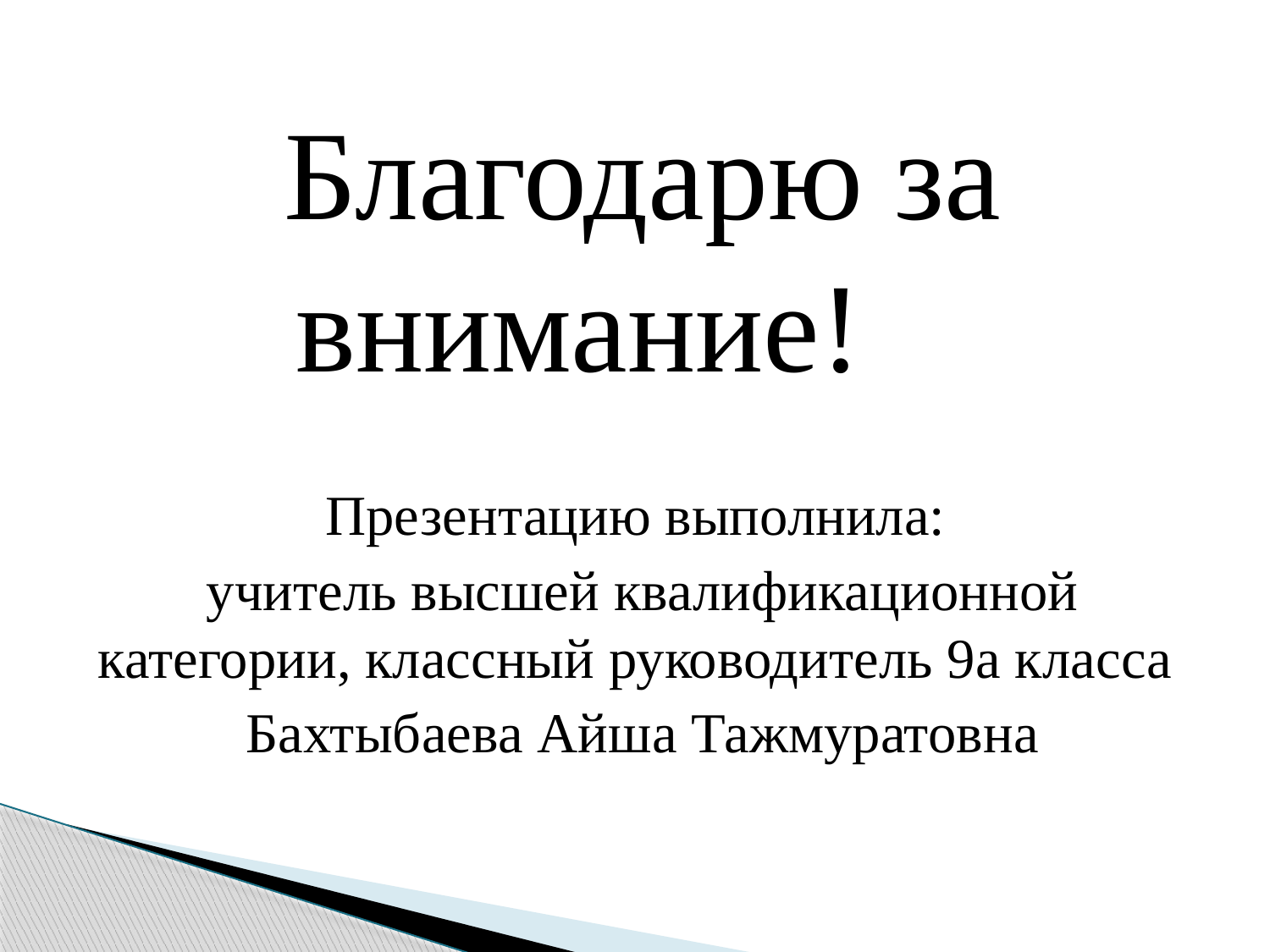

Благодарю за внимание!

Презентацию выполнила:
учитель высшей квалификационной категории, классный руководитель 9а класса
Бахтыбаева Айша Тажмуратовна